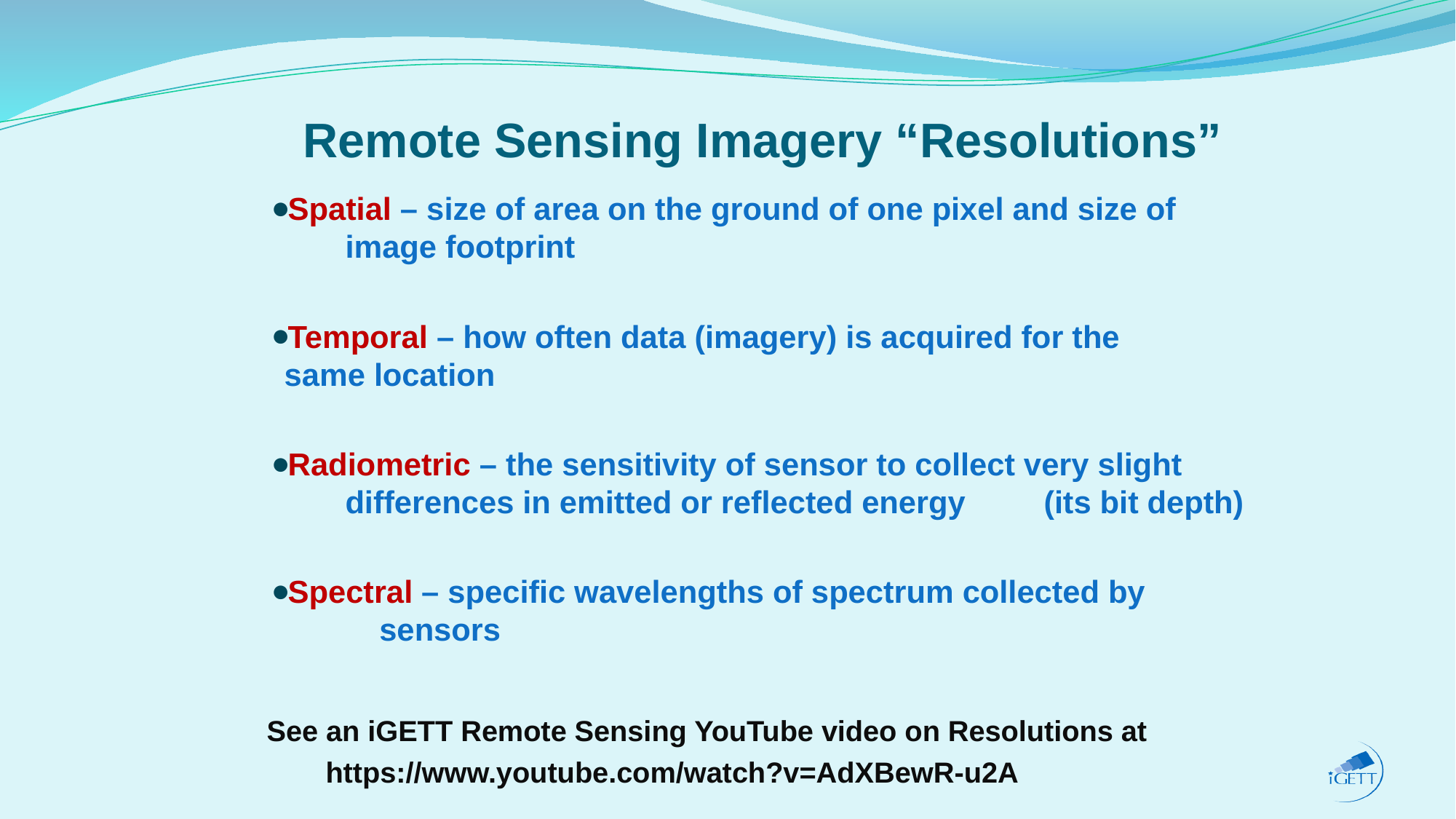

# Remote Sensing Imagery “Resolutions”
Spatial – size of area on the ground of one pixel and size of 		         image footprint

Temporal – how often data (imagery) is acquired for the 				      same location

Radiometric – the sensitivity of sensor to collect very slight 		         differences in emitted or reflected energy 				(its bit depth)

Spectral – specific wavelengths of spectrum collected by 			    	sensors

See an iGETT Remote Sensing YouTube video on Resolutions at
         https://www.youtube.com/watch?v=AdXBewR-u2A